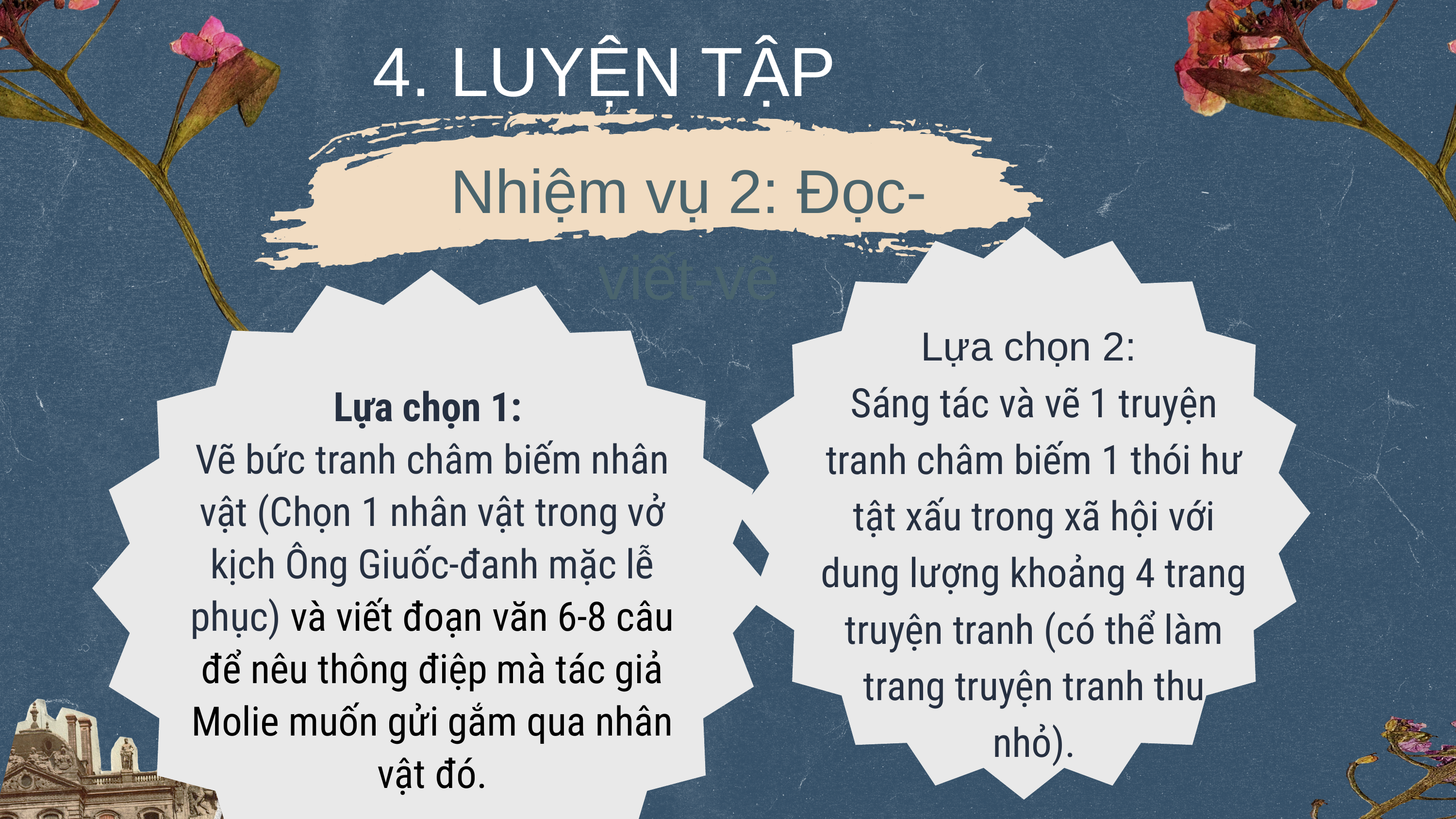

4. LUYỆN TẬP

Nhiệm vụ 2: Đọc-viết-vẽ

Lựa chọn 2:
Sáng tác và vẽ 1 truyện tranh châm biếm 1 thói hư tật xấu trong xã hội với dung lượng khoảng 4 trang truyện tranh (có thể làm trang truyện tranh thu nhỏ).
Lựa chọn 1:
Vẽ bức tranh châm biếm nhân vật (Chọn 1 nhân vật trong vở kịch Ông Giuốc-đanh mặc lễ phục) và viết đoạn văn 6-8 câu để nêu thông điệp mà tác giả Molie muốn gửi gắm qua nhân vật đó.